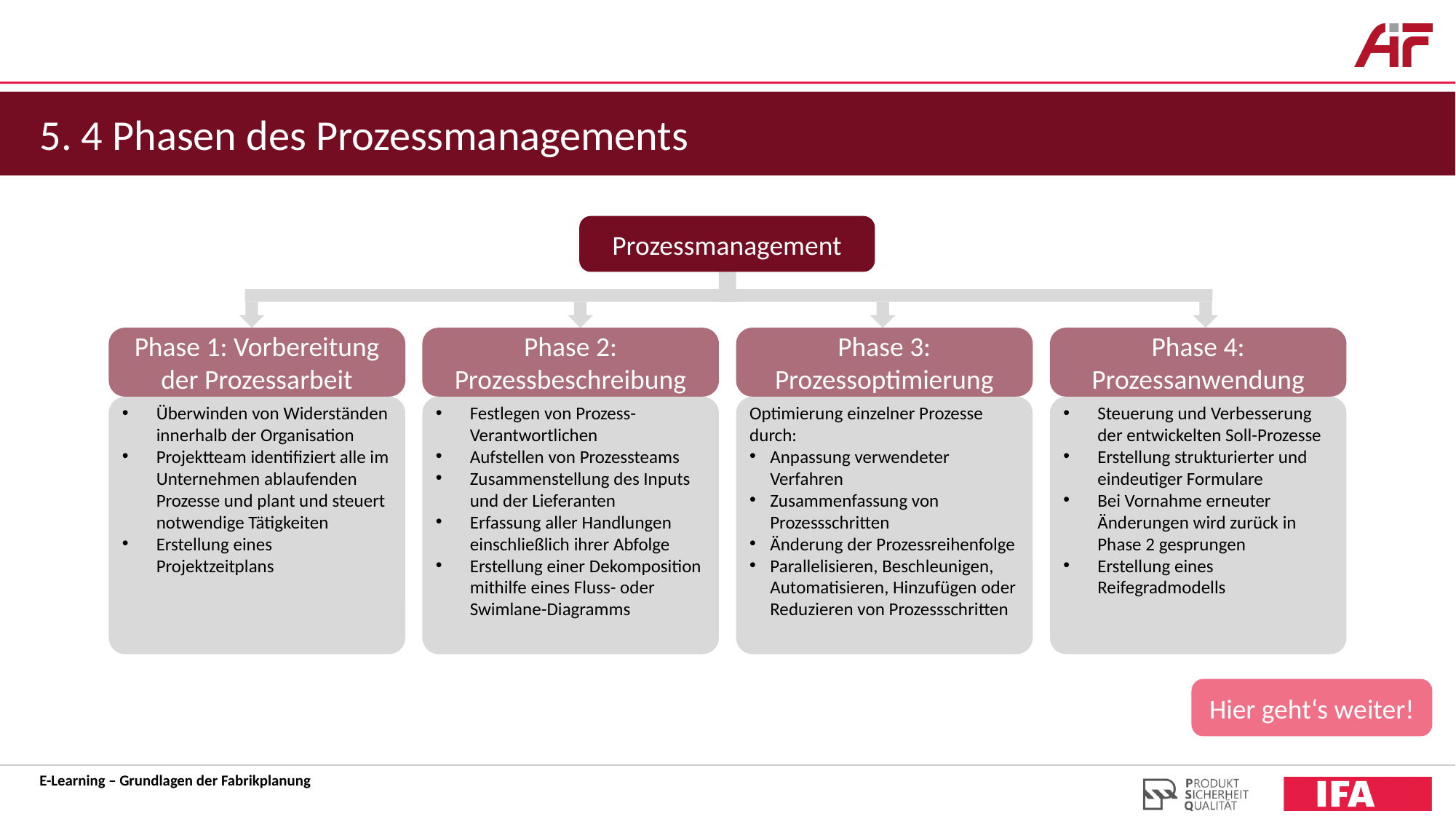

5. 4 Phasen des Prozessmanagements
Prozessmanagement

Phase 1: Vorbereitung der Prozessarbeit
Überwinden von Widerständen innerhalb der Organisation
Projektteam identifiziert alle im Unternehmen ablaufenden Prozesse und plant und steuert notwendige Tätigkeiten
Erstellung eines Projektzeitplans
Phase 2: Prozessbeschreibung
Festlegen von Prozess-Verantwortlichen
Aufstellen von Prozessteams
Zusammenstellung des Inputs und der Lieferanten
Erfassung aller Handlungen einschließlich ihrer Abfolge
Erstellung einer Dekomposition mithilfe eines Fluss- oder Swimlane-Diagramms
Phase 3: Prozessoptimierung
Optimierung einzelner Prozesse durch:
Anpassung verwendeter Verfahren
Zusammenfassung von Prozessschritten
Änderung der Prozessreihenfolge
Parallelisieren, Beschleunigen, Automatisieren, Hinzufügen oder Reduzieren von Prozessschritten
Phase 4: Prozessanwendung
Steuerung und Verbesserung der entwickelten Soll-Prozesse
Erstellung strukturierter und eindeutiger Formulare
Bei Vornahme erneuter Änderungen wird zurück in Phase 2 gesprungen
Erstellung eines Reifegradmodells
Hier geht‘s weiter!